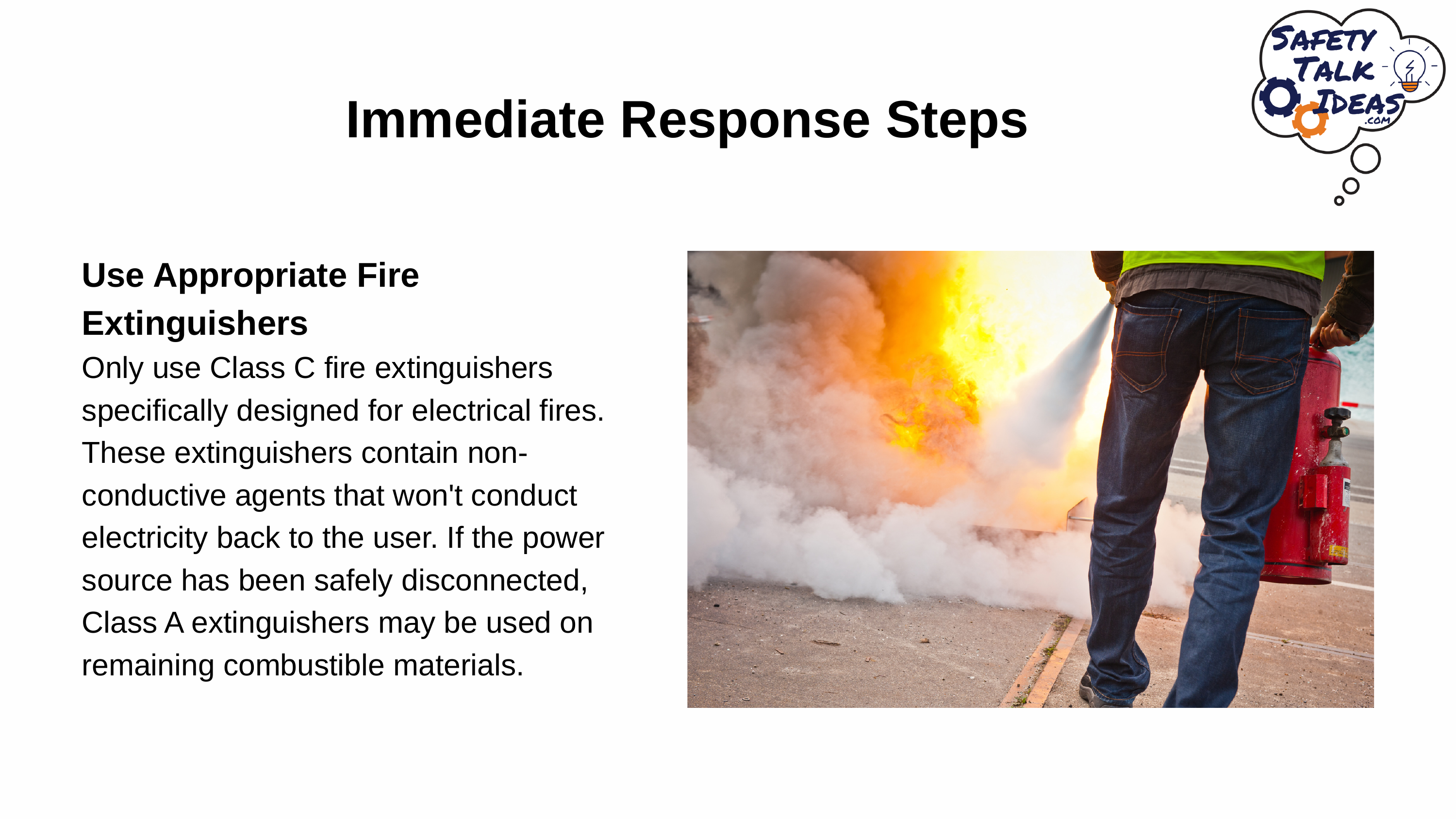

Immediate Response Steps
Use Appropriate Fire Extinguishers
Only use Class C fire extinguishers specifically designed for electrical fires. These extinguishers contain non-conductive agents that won't conduct electricity back to the user. If the power source has been safely disconnected, Class A extinguishers may be used on remaining combustible materials.